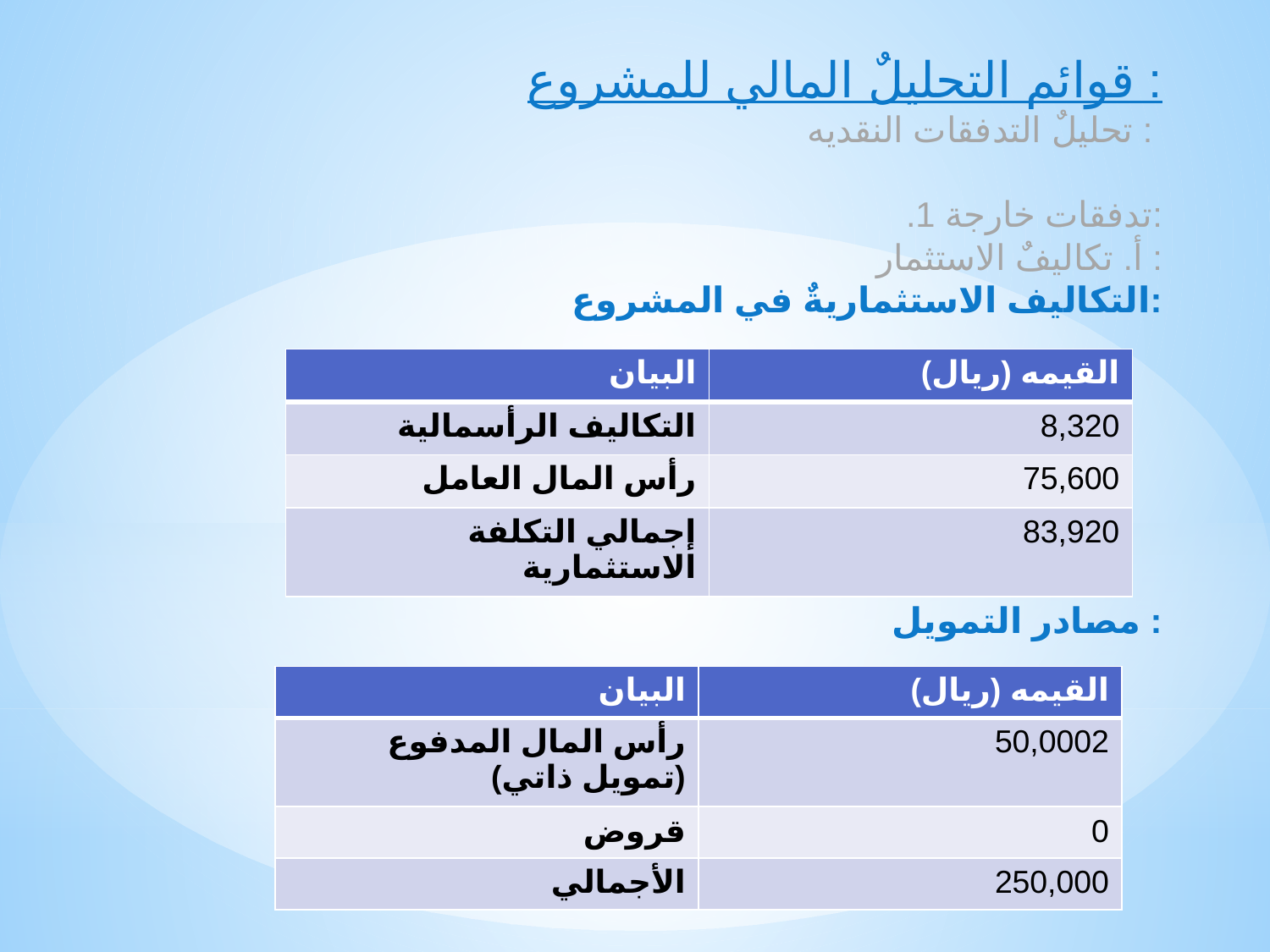

قوائم التحليلٌ المالي للمشروع :
تحليلٌ التدفقات النقديه :

.1 تدفقات خارجة:
أ. تكاليفٌ الاستثمار :
التكاليف الاستثماريةٌ في المشروع:
| البيان | القيمه (ريال) |
| --- | --- |
| التكاليف الرأسمالية | 8,320 |
| رأس المال العامل | 75,600 |
| إجمالي التكلفة الاستثمارية | 83,920 |
مصادر التمويل :
| البيان | القيمه (ريال) |
| --- | --- |
| رأس المال المدفوع (تمويل ذاتي) | 50,0002 |
| قروض | 0 |
| الأجمالي | 250,000 |